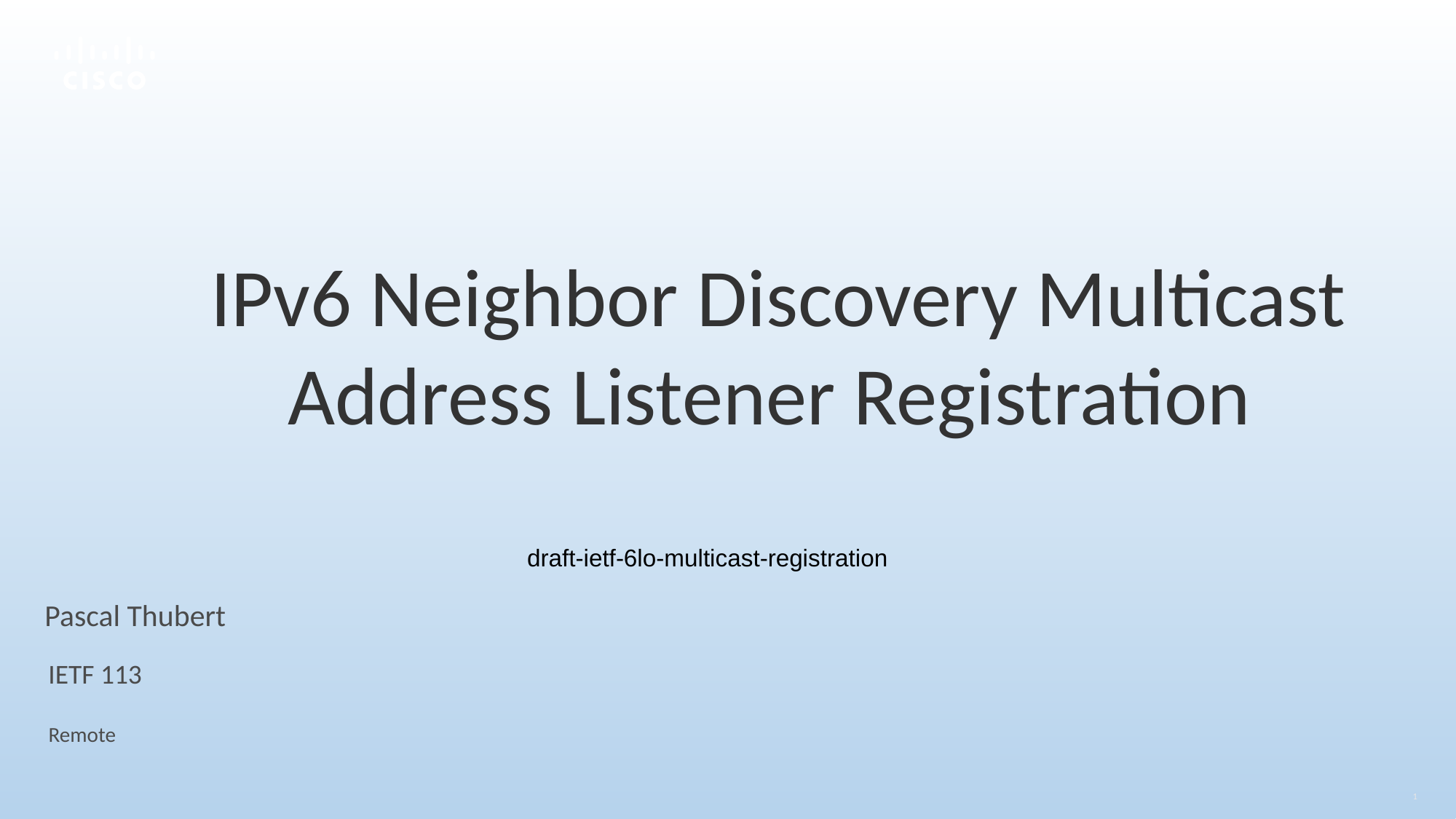

# IPv6 Neighbor Discovery Multicast Address Listener Registration
draft-ietf-6lo-multicast-registration

Pascal Thubert

IETF 113
Remote